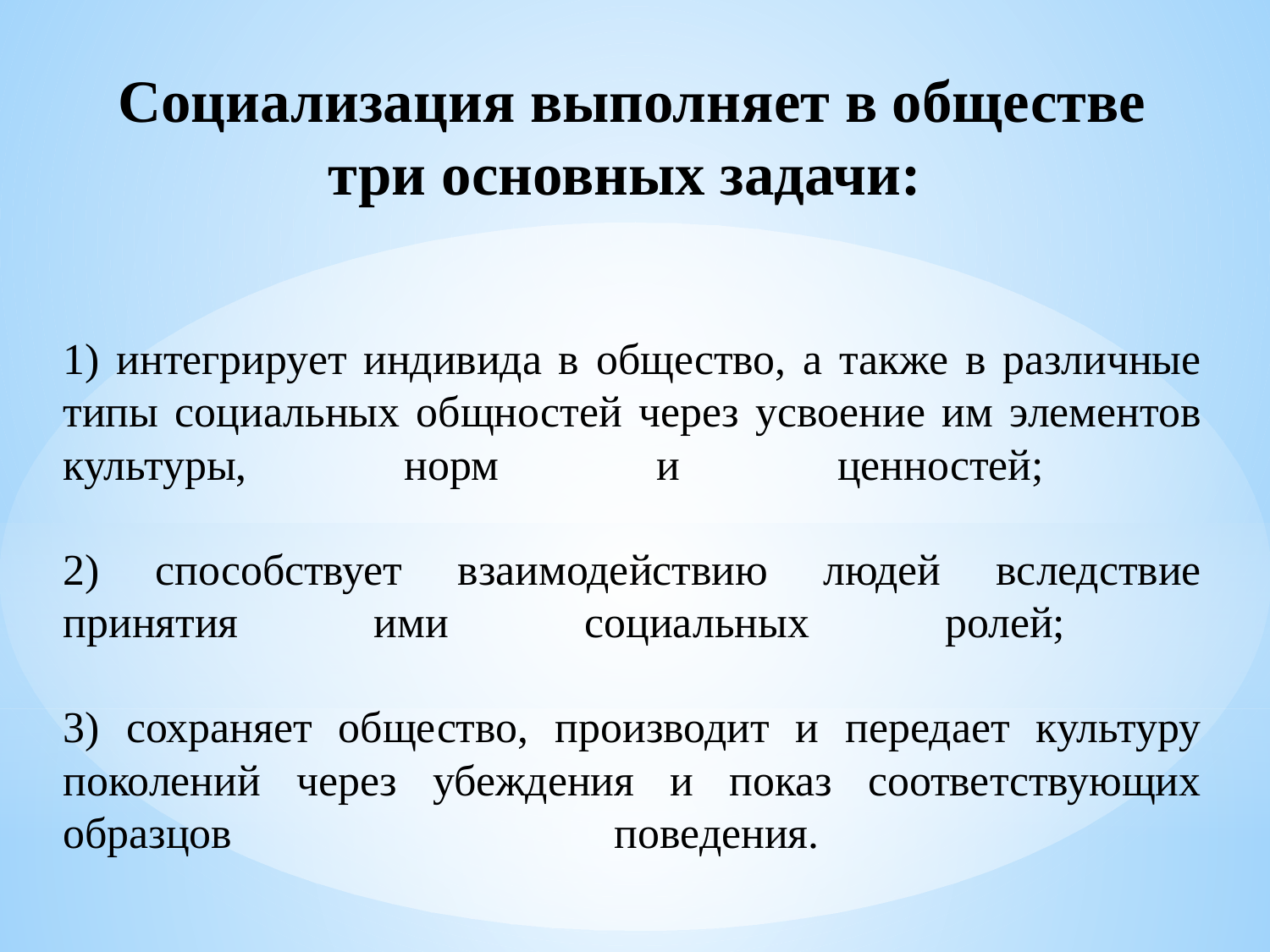

Социализация выполняет в обществе три основных задачи:
1) интегрирует индивида в общество, а также в различные типы социальных общностей через усвоение им элементов культуры, норм и ценностей;
2) способствует взаимодействию людей вследствие принятия ими социальных ролей;
3) сохраняет общество, производит и передает культуру поколений через убеждения и показ соответствующих образцов поведения.